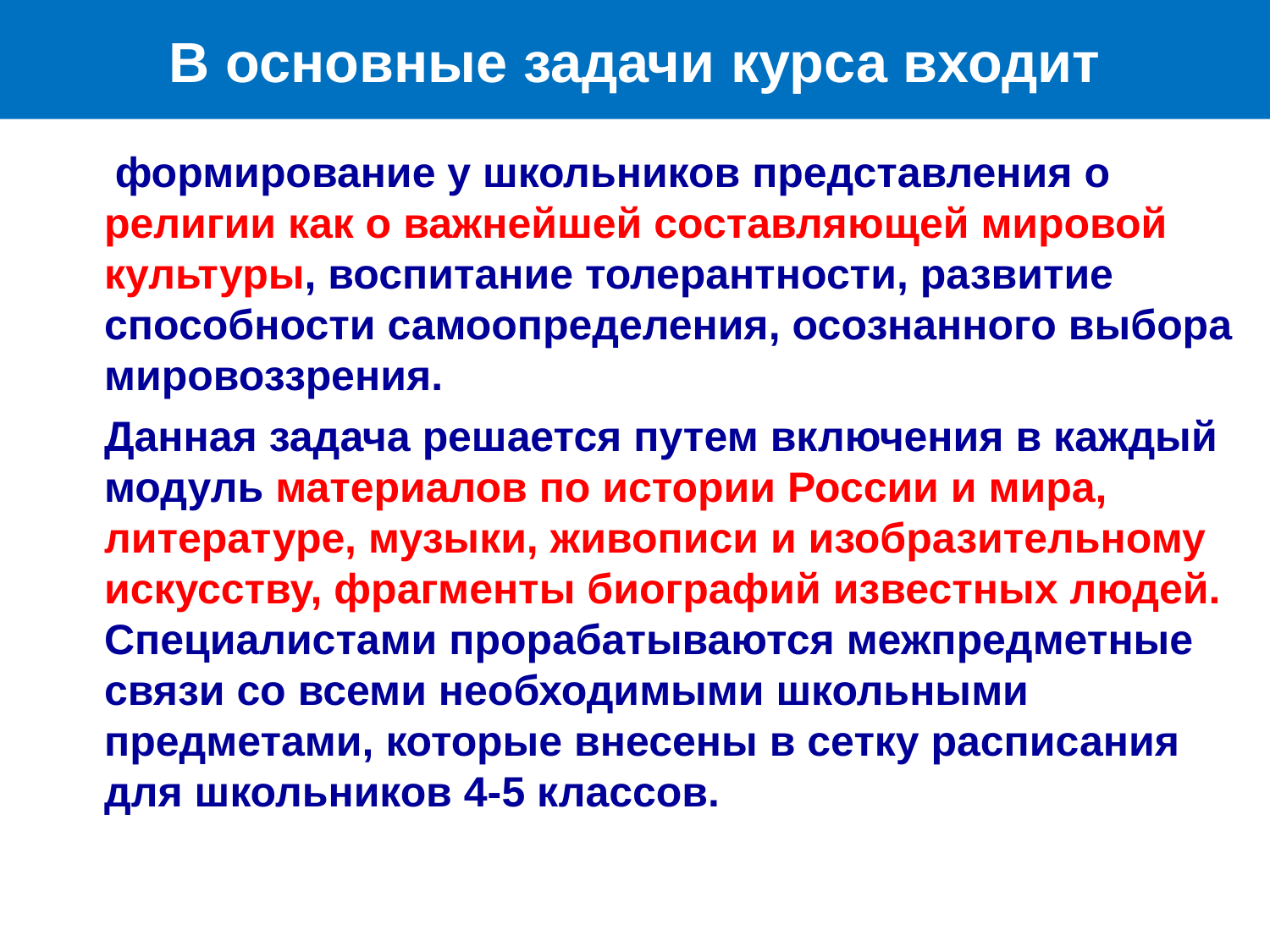

В основные задачи курса входит
	 формирование у школьников представления о религии как о важнейшей составляющей мировой культуры, воспитание толерантности, развитие способности самоопределения, осознанного выбора мировоззрения.
	Данная задача решается путем включения в каждый модуль материалов по истории России и мира, литературе, музыки, живописи и изобразительному искусству, фрагменты биографий известных людей. Специалистами прорабатываются межпредметные связи со всеми необходимыми школьными предметами, которые внесены в сетку расписания для школьников 4-5 классов.